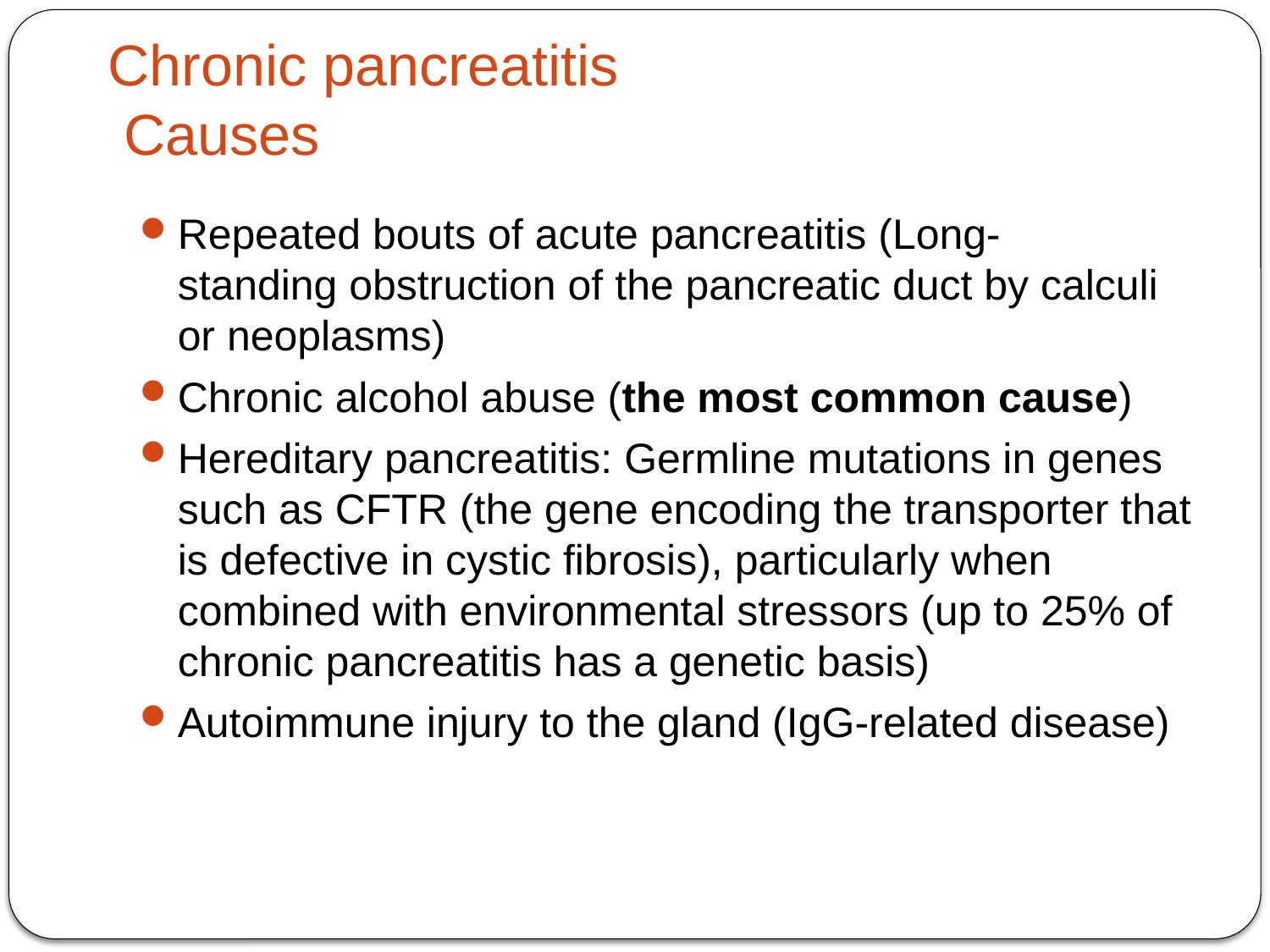

# Chronic pancreatitis Causes
Repeated bouts of acute pancreatitis (Long-standing obstruction of the pancreatic duct by calculi or neoplasms)
Chronic alcohol abuse (the most common cause)
Hereditary pancreatitis: Germline mutations in genes such as CFTR (the gene encoding the transporter that is defective in cystic fibrosis), particularly when combined with environmental stressors (up to 25% of chronic pancreatitis has a genetic basis)
Autoimmune injury to the gland (IgG-related disease)